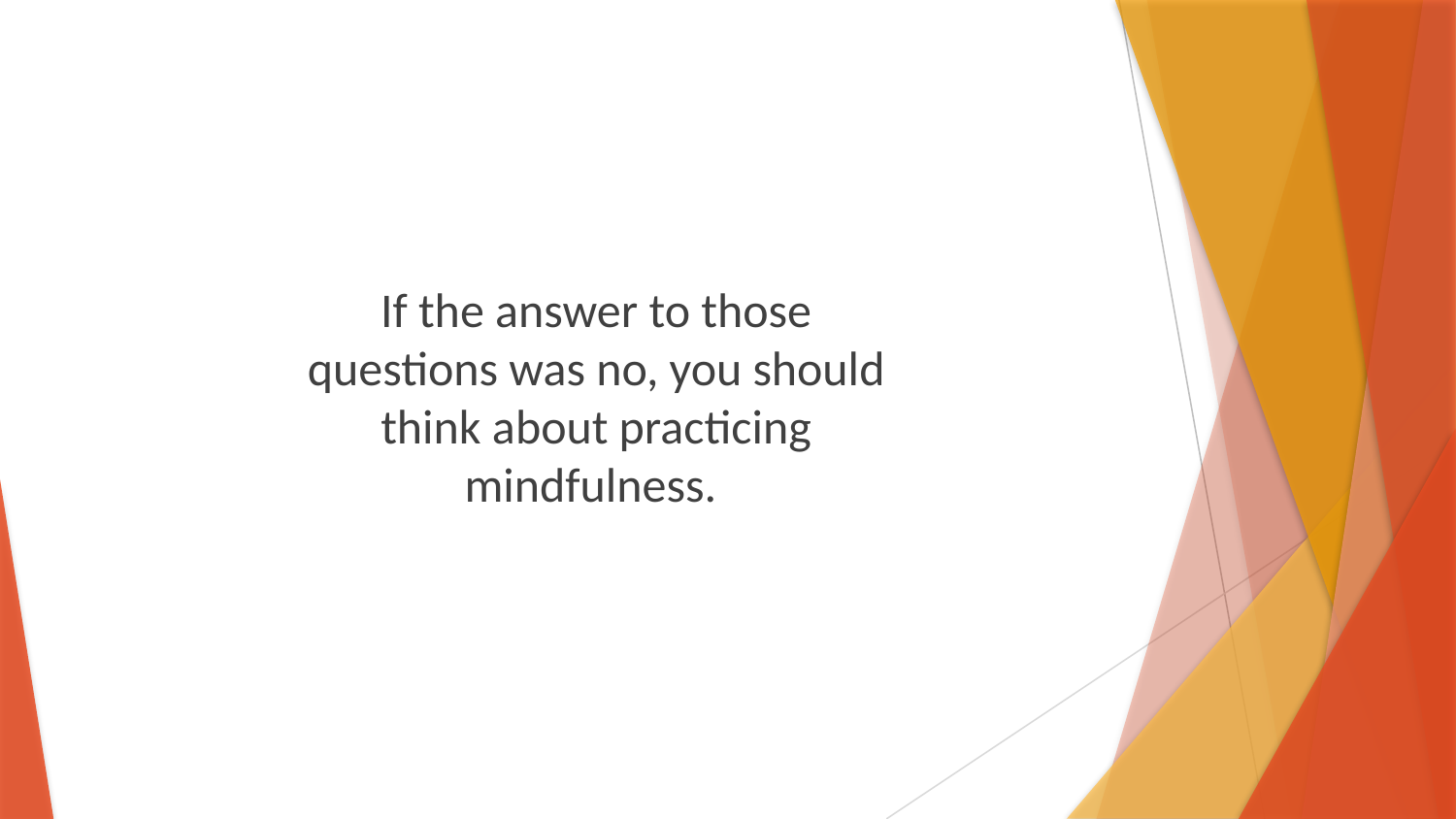

If the answer to those questions was no, you should think about practicing mindfulness.